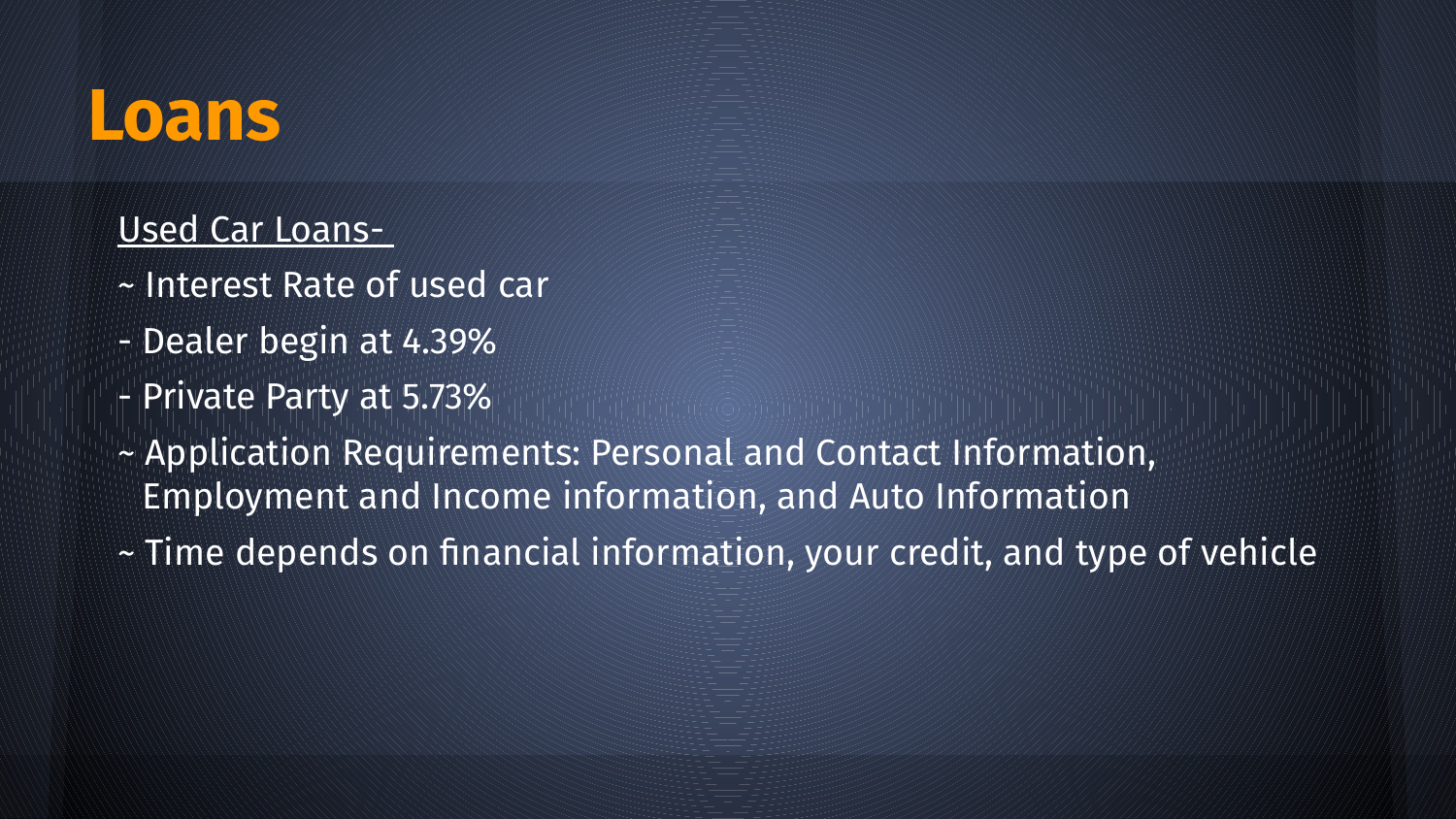

# Loans
Used Car Loans-
~ Interest Rate of used car
- Dealer begin at 4.39%
- Private Party at 5.73%
~ Application Requirements: Personal and Contact Information, Employment and Income information, and Auto Information
~ Time depends on financial information, your credit, and type of vehicle